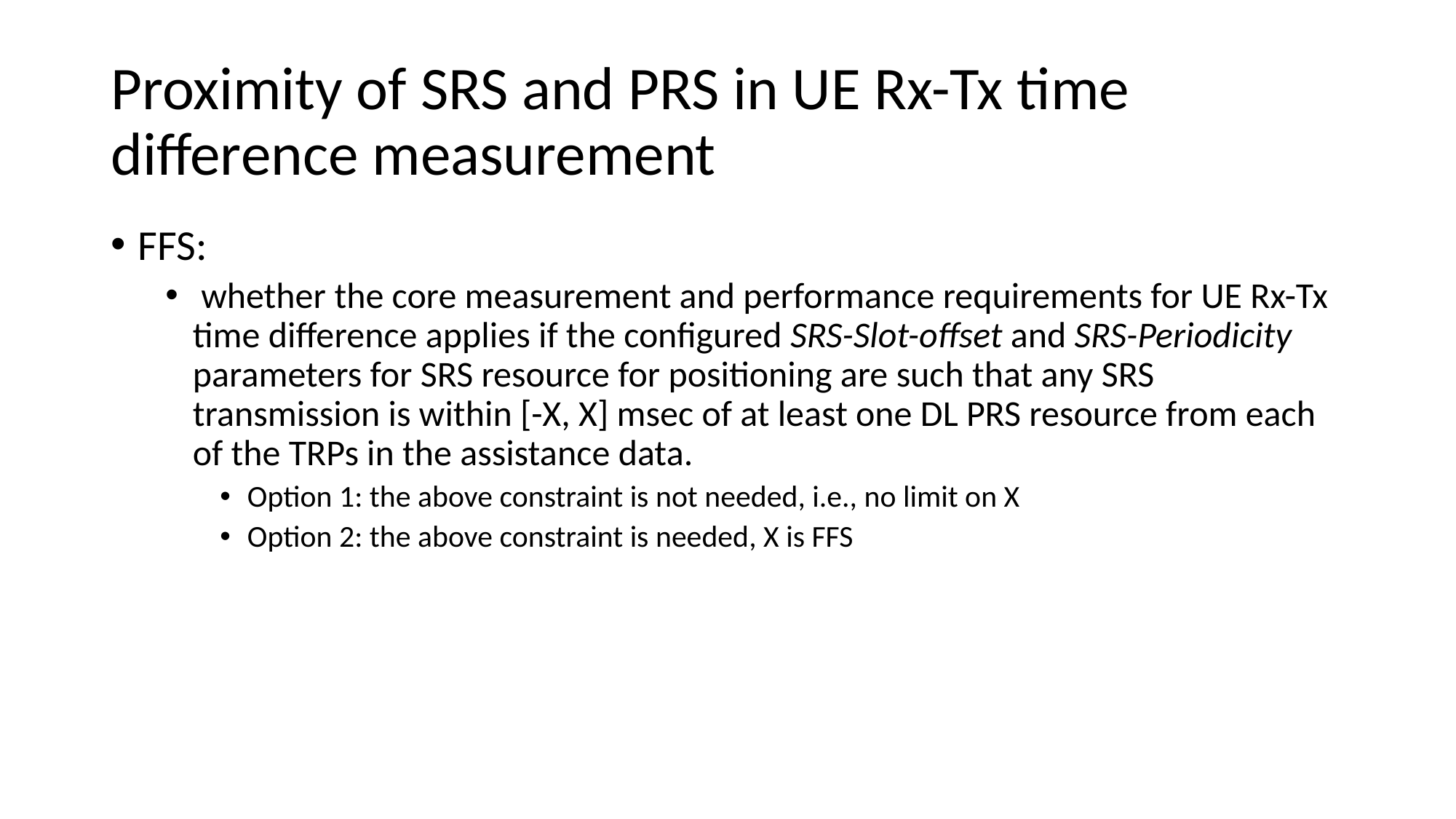

# Proximity of SRS and PRS in UE Rx-Tx time difference measurement
FFS:
 whether the core measurement and performance requirements for UE Rx-Tx time difference applies if the configured SRS-Slot-offset and SRS-Periodicity parameters for SRS resource for positioning are such that any SRS transmission is within [-X, X] msec of at least one DL PRS resource from each of the TRPs in the assistance data.
Option 1: the above constraint is not needed, i.e., no limit on X
Option 2: the above constraint is needed, X is FFS